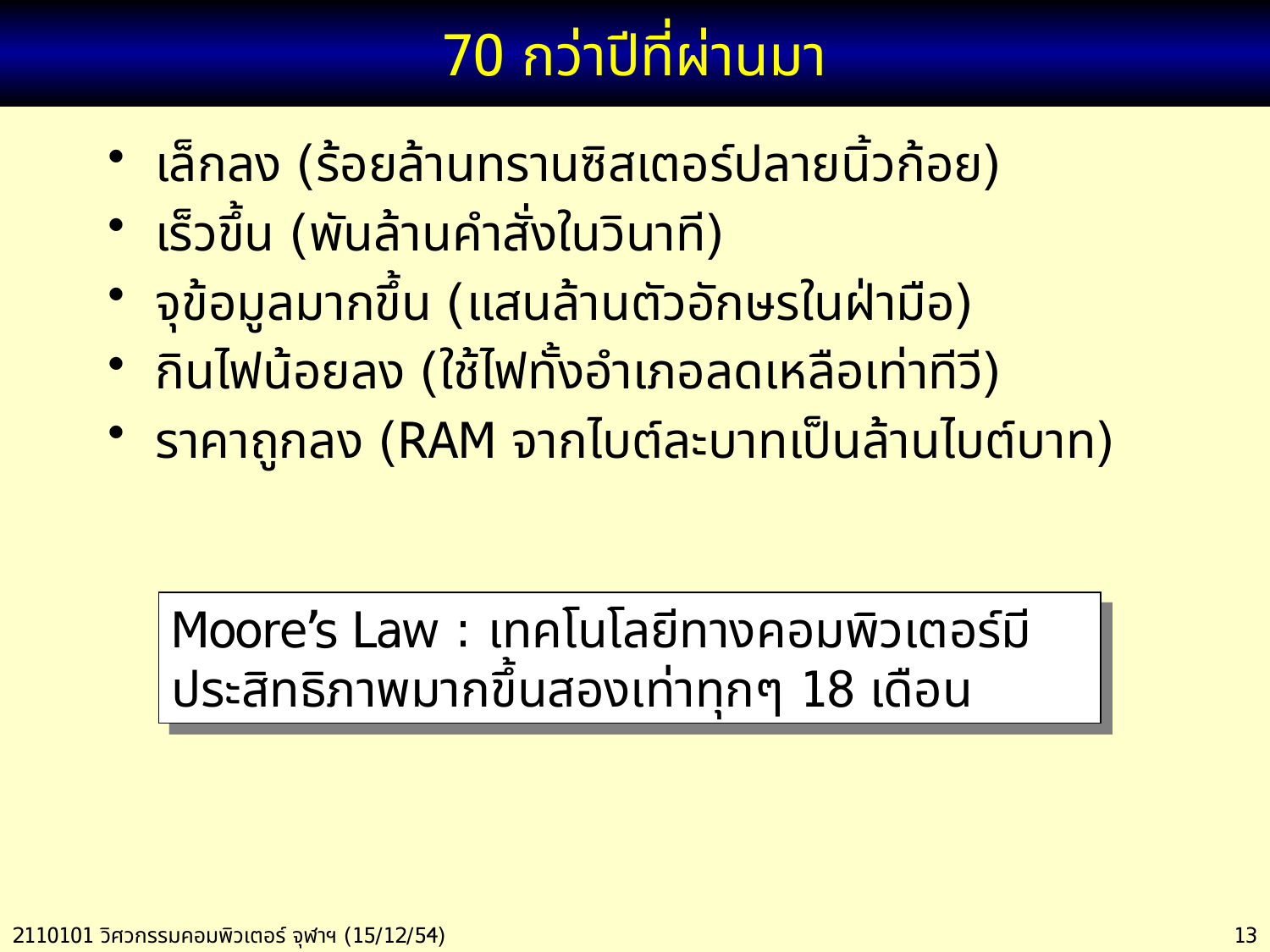

# 70 กว่าปีที่ผ่านมา
เล็กลง (ร้อยล้านทรานซิสเตอร์ปลายนิ้วก้อย)
เร็วขึ้น (พันล้านคำสั่งในวินาที)
จุข้อมูลมากขึ้น (แสนล้านตัวอักษรในฝ่ามือ)
กินไฟน้อยลง (ใช้ไฟทั้งอำเภอลดเหลือเท่าทีวี)
ราคาถูกลง (RAM จากไบต์ละบาทเป็นล้านไบต์บาท)
Moore’s Law : เทคโนโลยีทางคอมพิวเตอร์มีประสิทธิภาพมากขึ้นสองเท่าทุกๆ 18 เดือน